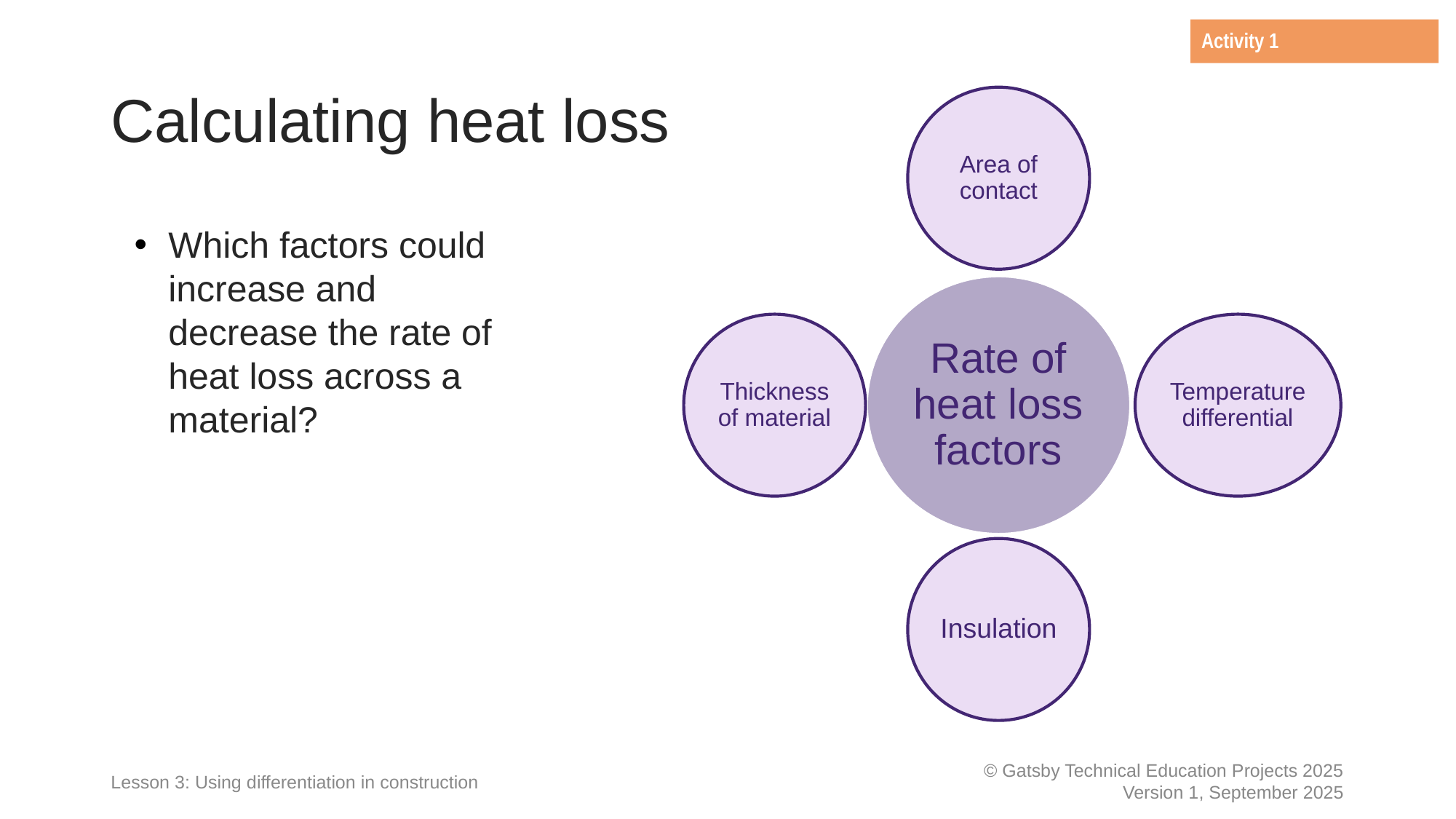

Activity 1
# Calculating heat loss

Area of contact

Rate of heat loss factors

Thickness of material
Temperature differential

Insulation
Which factors could increase and decrease the rate of heat loss across a material?

Lesson 3: Using differentiation in construction